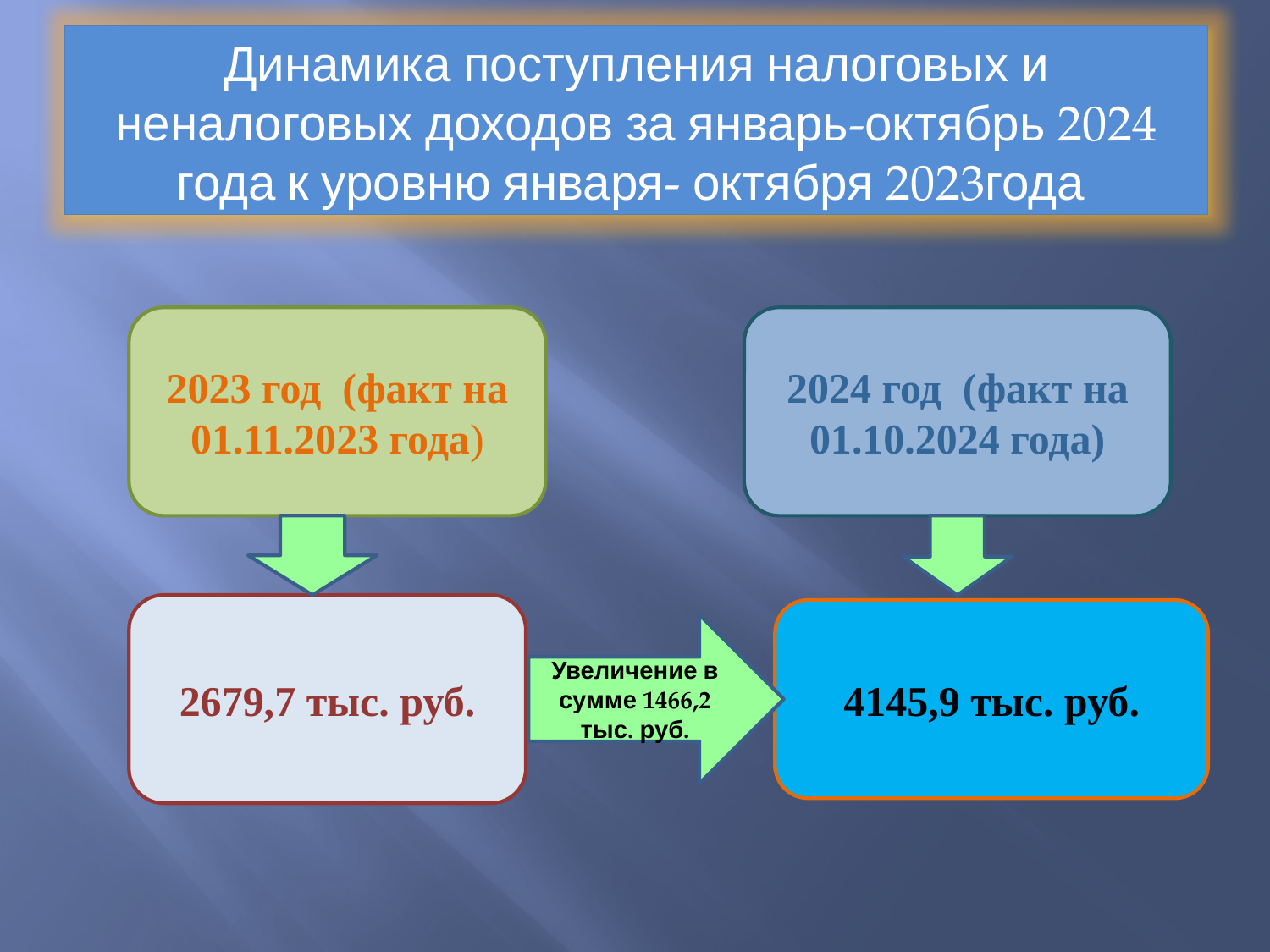

Динамика поступления налоговых и неналоговых доходов за январь-октябрь 2024 года к уровню января- октября 2023года
2023 год  (факт на 01.11.2023 года)
2024 год  (факт на 01.10.2024 года)

2679,7 тыс. руб.
4145,9 тыс. руб.
Увеличение в сумме 1466,2 тыс. руб.